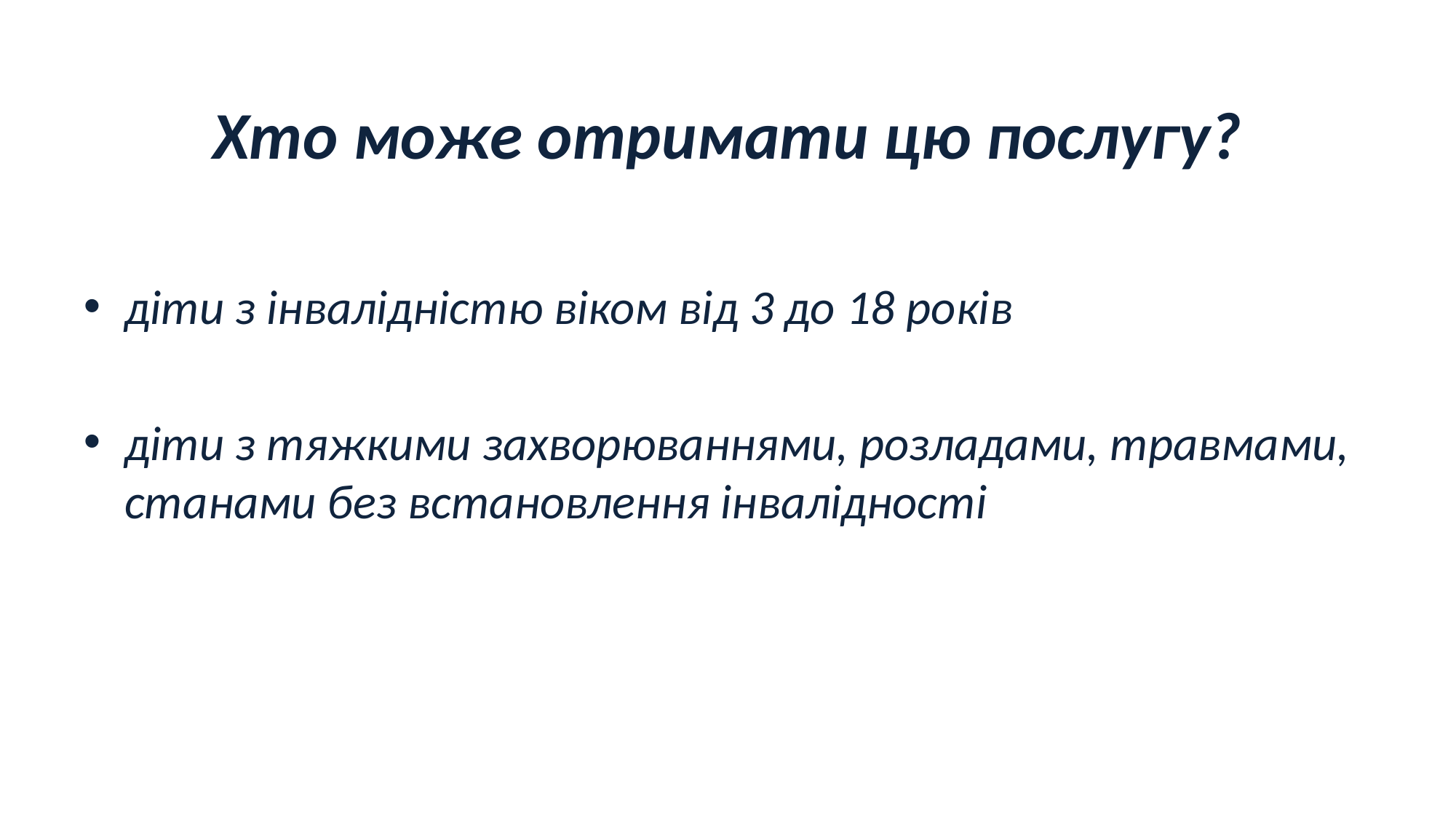

# Хто може отримати цю послугу?
діти з інвалідністю віком від 3 до 18 років

діти з тяжкими захворюваннями, розладами, травмами, станами без встановлення інвалідності